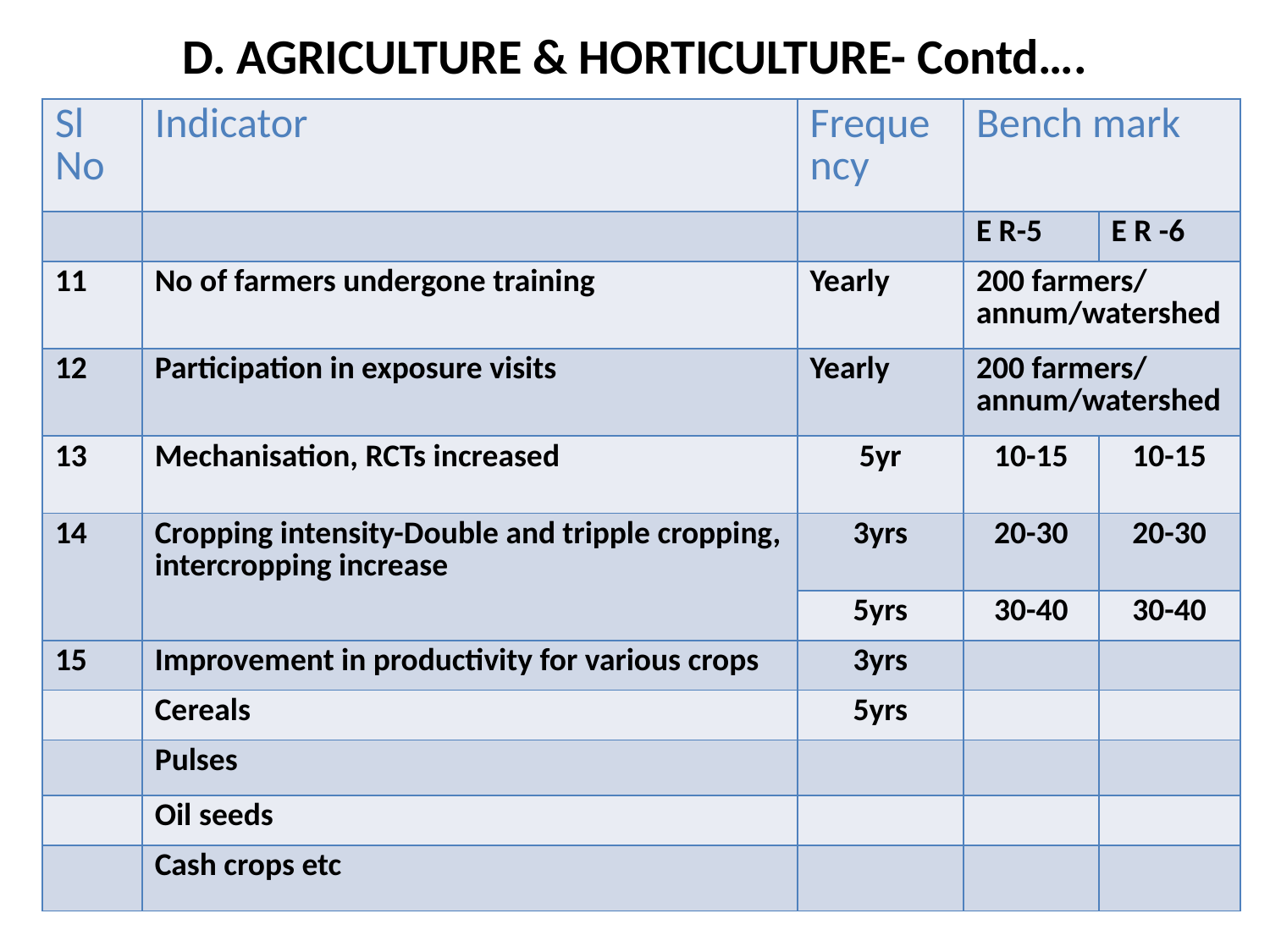

# D. AGRICULTURE & HORTICULTURE- Contd….
| Sl No | Indicator | Frequency | Bench mark |  |
| --- | --- | --- | --- | --- |
|  |  |  | E R-5 | E R -6 |
| 11 | No of farmers undergone training | Yearly | 200 farmers/ annum/watershed |  |
| 12 | Participation in exposure visits | Yearly | 200 farmers/ annum/watershed |  |
| 13 | Mechanisation, RCTs increased | 5yr | 10-15 | 10-15 |
| 14 | Cropping intensity-Double and tripple cropping, intercropping increase | 3yrs | 20-30 | 20-30 |
|  |  | 5yrs | 30-40 | 30-40 |
| 15 | Improvement in productivity for various crops | 3yrs |  |  |
|  | Cereals | 5yrs |  |  |
|  | Pulses |  |  |  |
|  | Oil seeds |  |  |  |
|  | Cash crops etc |  |  |  |